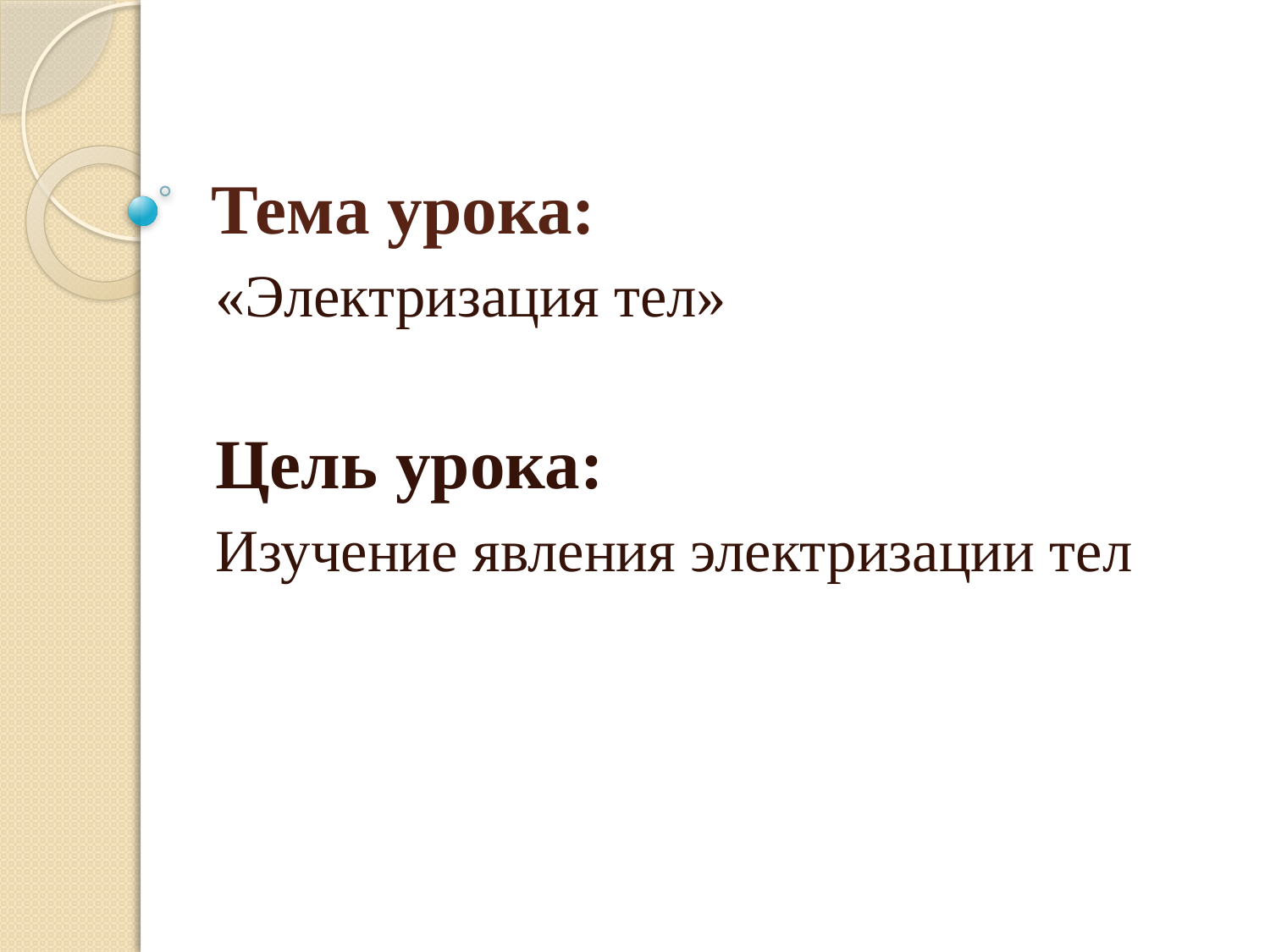

# Тема урока:
«Электризация тел»

Цель урока:
Изучение явления электризации тел